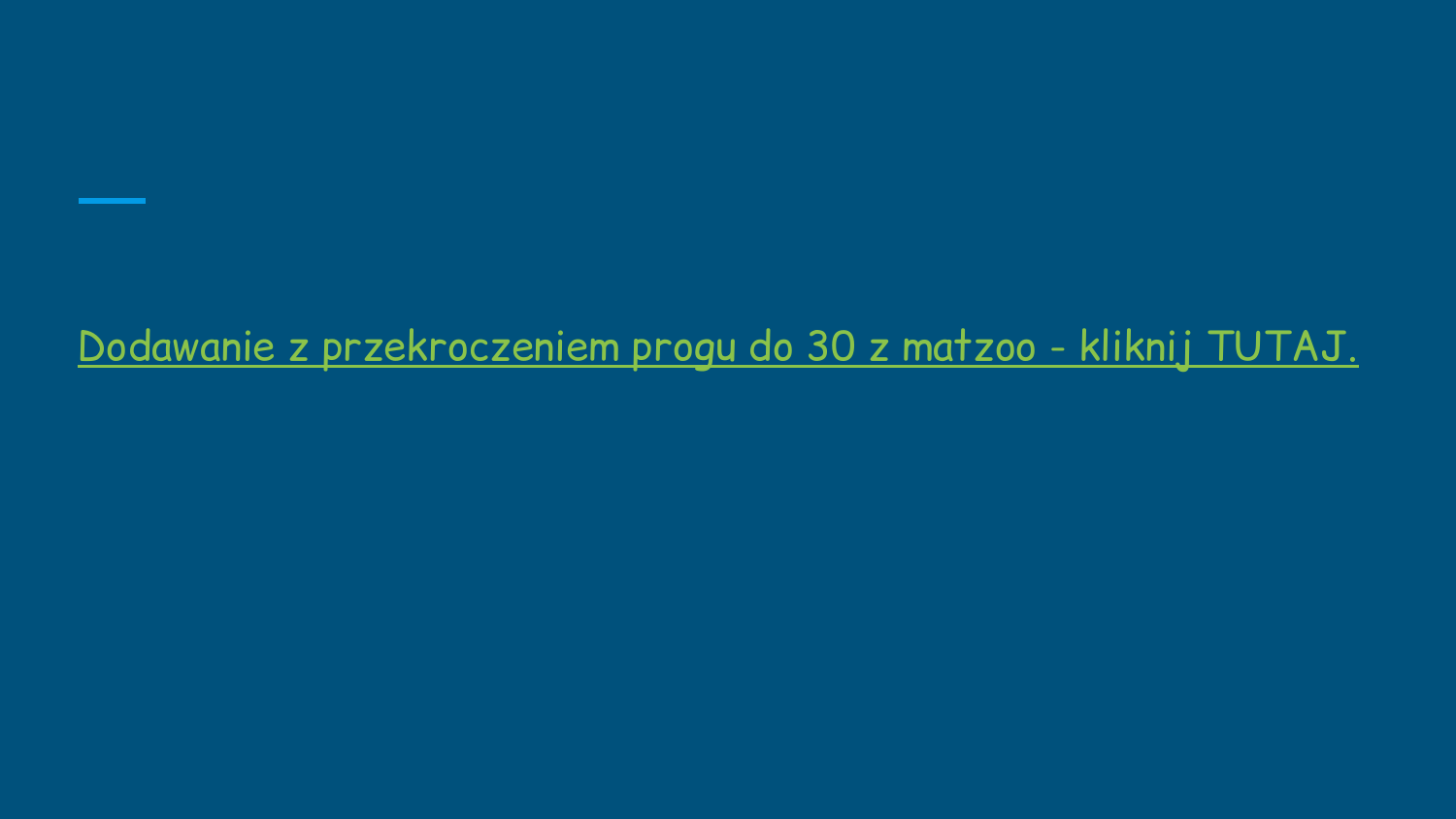

Dodawanie z przekroczeniem progu do 30 z matzoo - kliknij TUTAJ.